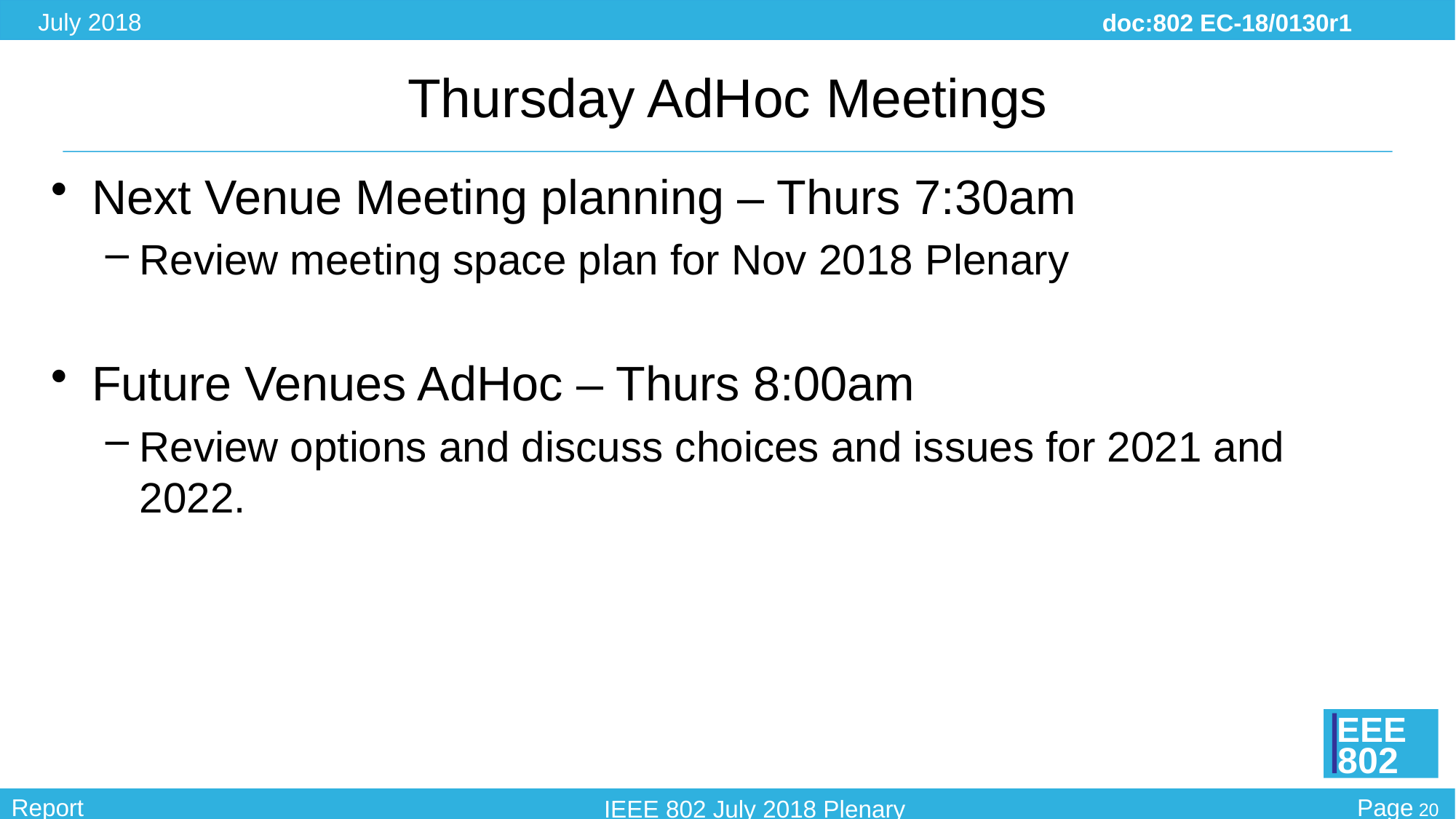

# Thursday AdHoc Meetings
Next Venue Meeting planning – Thurs 7:30am
Review meeting space plan for Nov 2018 Plenary

Future Venues AdHoc – Thurs 8:00am
Review options and discuss choices and issues for 2021 and 2022.